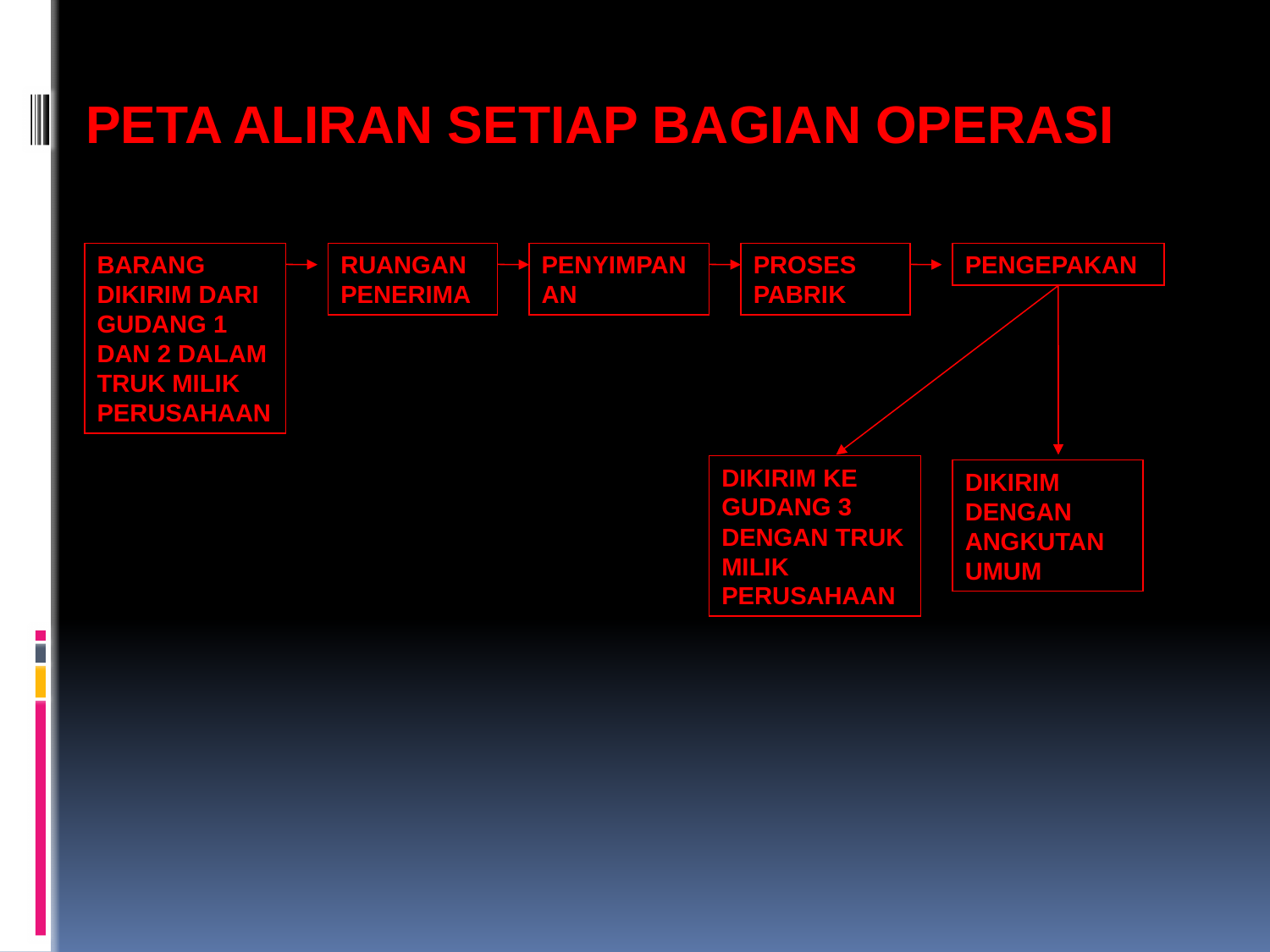

PETA ALIRAN SETIAP BAGIAN OPERASI

BARANG DIKIRIM DARI GUDANG 1 DAN 2 DALAM TRUK MILIK PERUSAHAAN
RUANGAN PENERIMA
PENYIMPANAN
PROSES PABRIK
PENGEPAKAN

DIKIRIM KE GUDANG 3 DENGAN TRUK MILIK PERUSAHAAN
DIKIRIM DENGAN ANGKUTAN UMUM